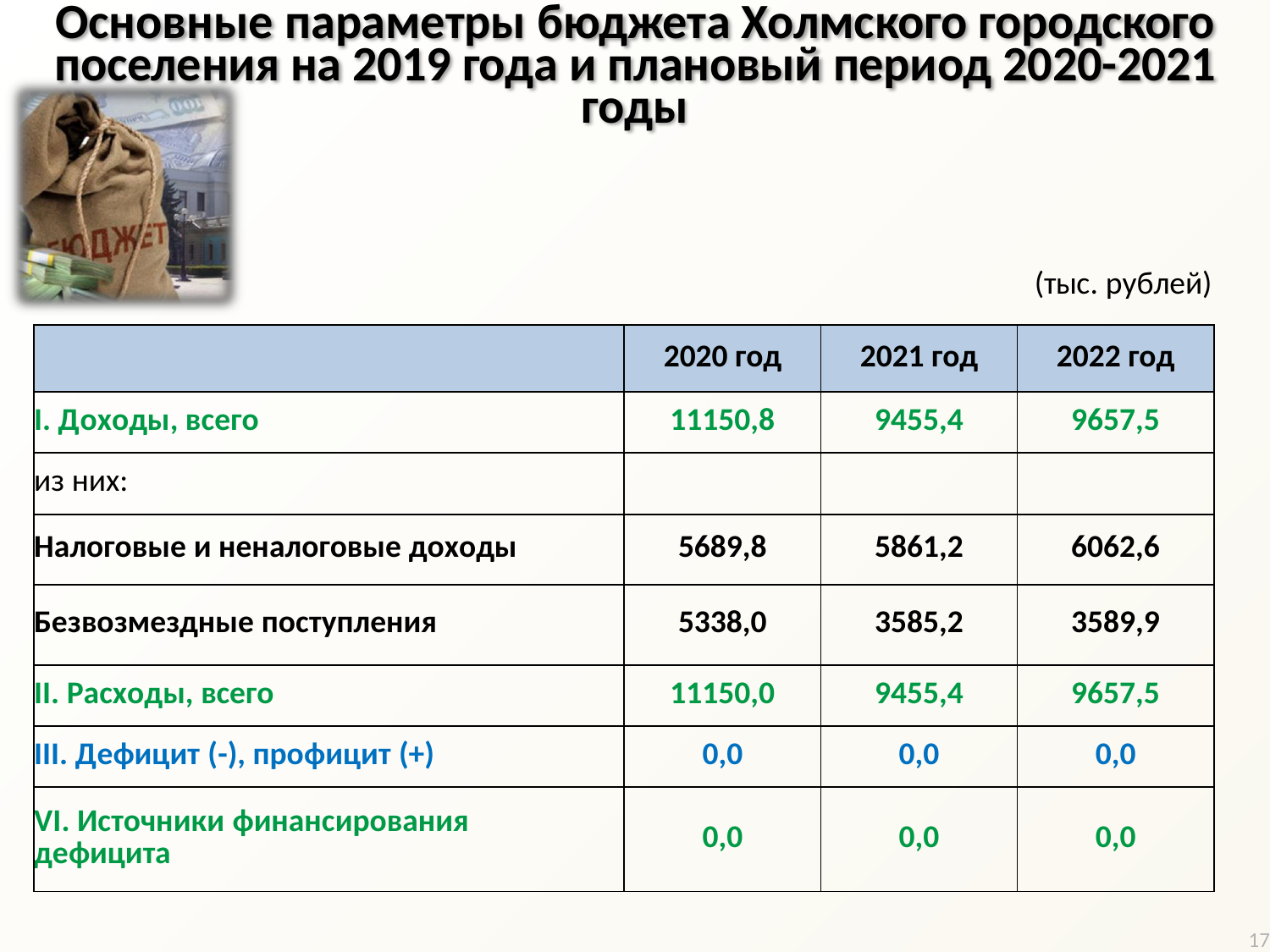

Основные параметры бюджета Холмского городского поселения на 2019 года и плановый период 2020-2021 годы

(тыс. рублей)
|  | 2020 год | 2021 год | 2022 год |
| --- | --- | --- | --- |
| I. Доходы, всего | 11150,8 | 9455,4 | 9657,5 |
| из них: |  |  |  |
| Налоговые и неналоговые доходы | 5689,8 | 5861,2 | 6062,6 |
| Безвозмездные поступления | 5338,0 | 3585,2 | 3589,9 |
| II. Расходы, всего | 11150,0 | 9455,4 | 9657,5 |
| III. Дефицит (-), профицит (+) | 0,0 | 0,0 | 0,0 |
| VI. Источники финансирования дефицита | 0,0 | 0,0 | 0,0 |
17